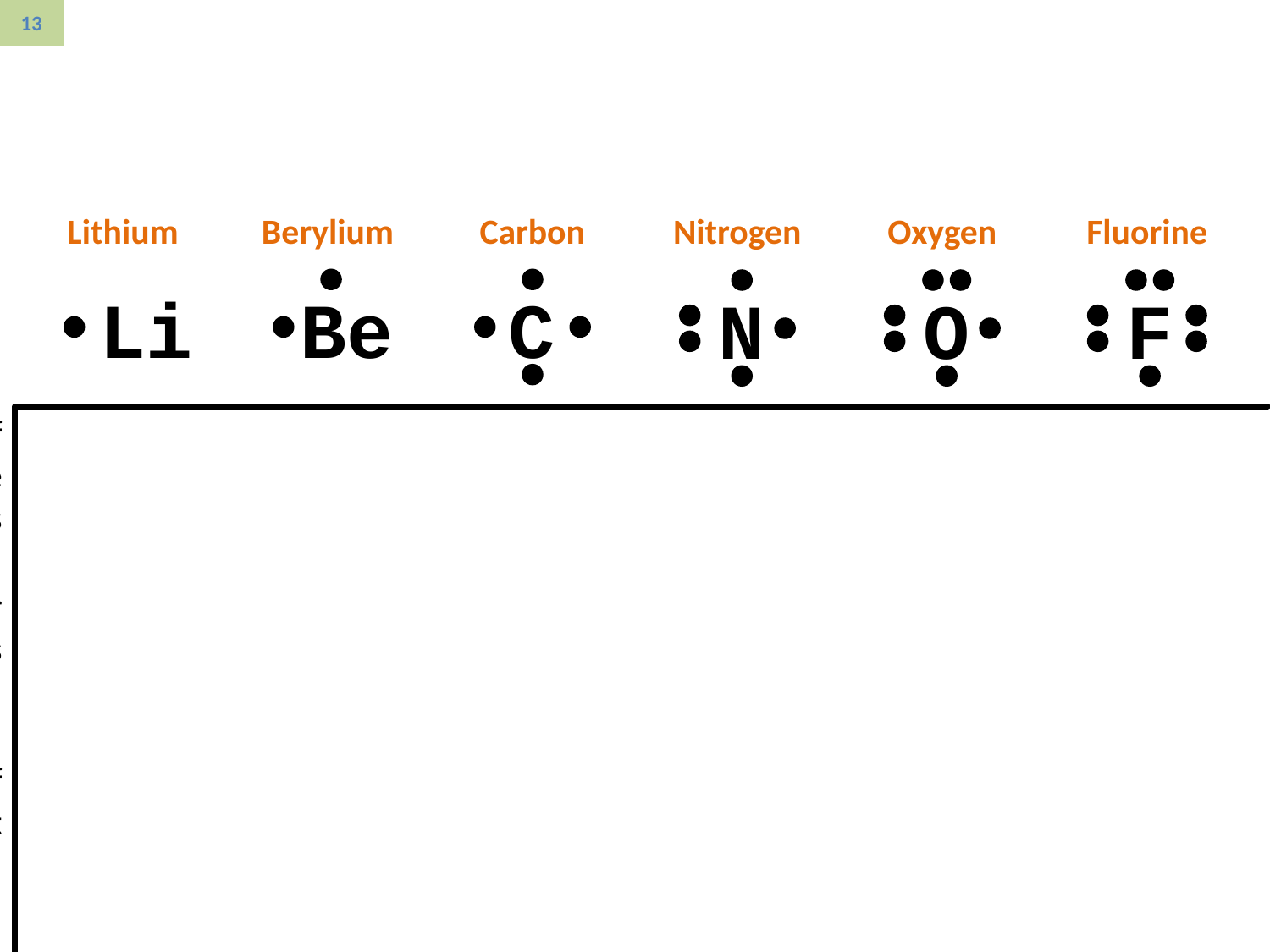

#
Lithium
Li

Berylium

Be

Carbon

C

Nitrogen

N

Oxygen

O

Fluorine

F

Number of Valence Electrons
Number electrons needed
Number of Covalent Bonds it will form